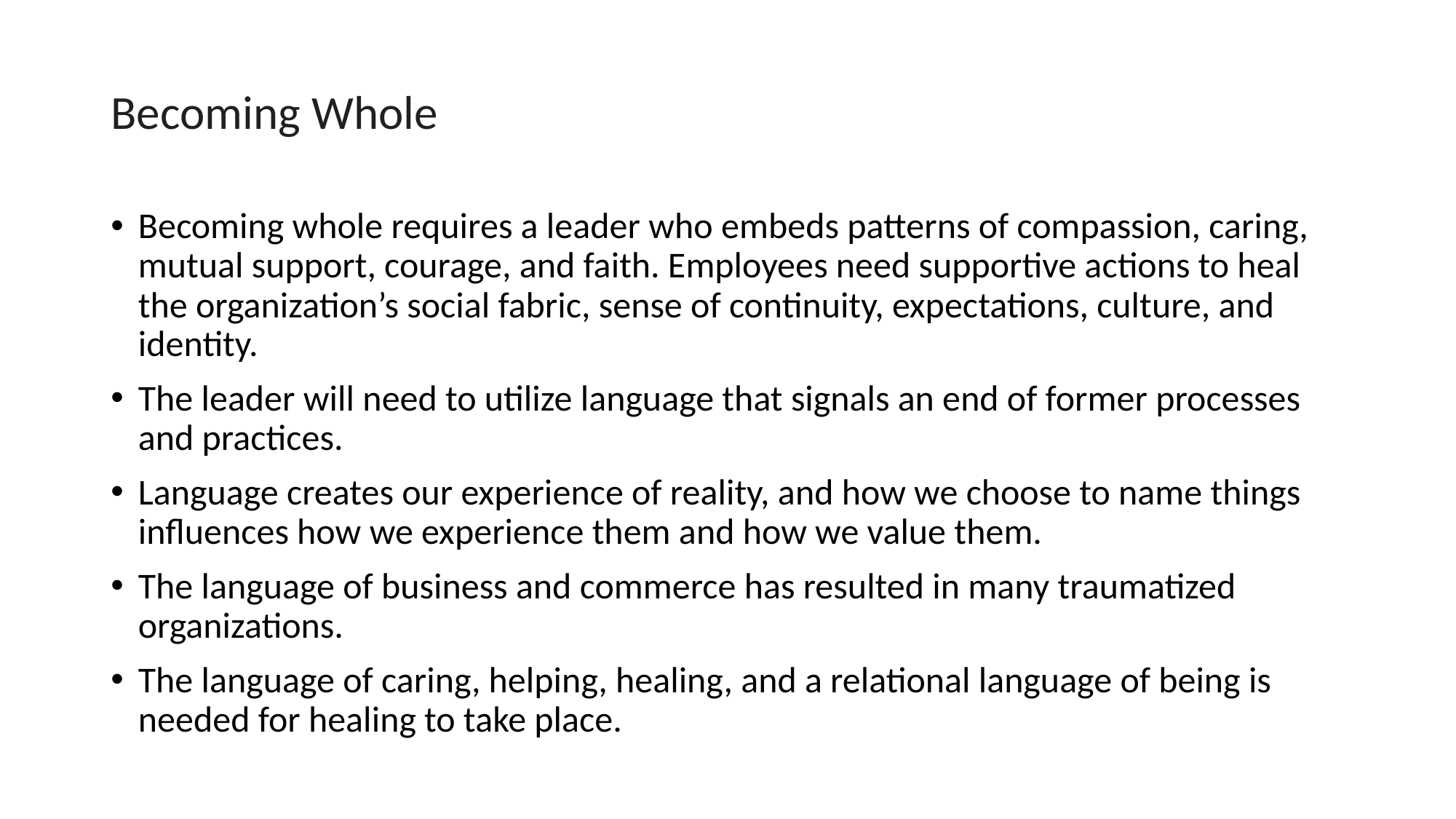

# Becoming Whole
Becoming whole requires a leader who embeds patterns of compassion, caring, mutual support, courage, and faith. Employees need supportive actions to heal the organization’s social fabric, sense of continuity, expectations, culture, and identity.
The leader will need to utilize language that signals an end of former processes and practices.
Language creates our experience of reality, and how we choose to name things influences how we experience them and how we value them.
The language of business and commerce has resulted in many traumatized organizations.
The language of caring, helping, healing, and a relational language of being is needed for healing to take place.